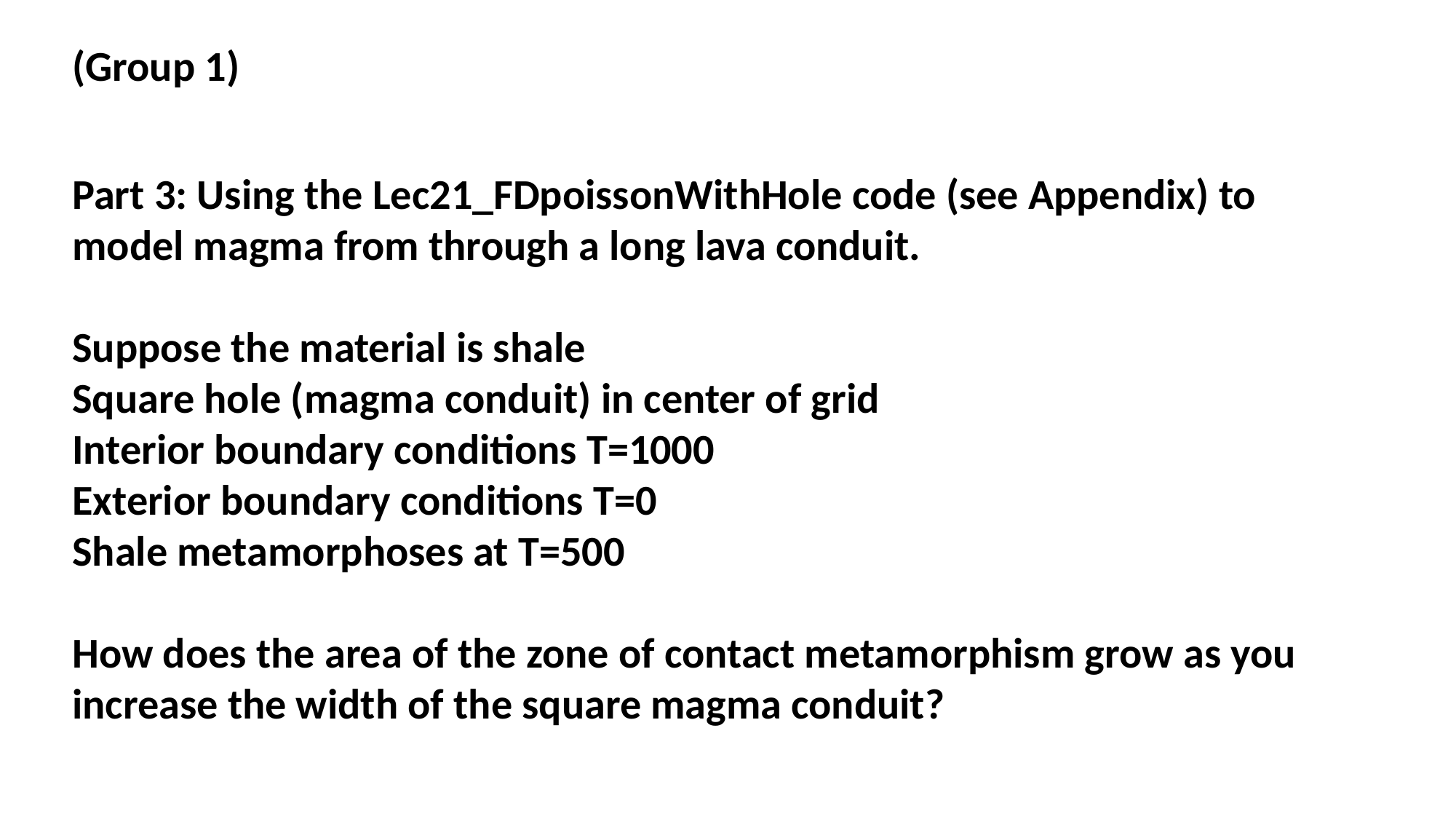

(Group 1)

Part 3: Using the Lec21_FDpoissonWithHole code (see Appendix) to model magma from through a long lava conduit.

Suppose the material is shale
Square hole (magma conduit) in center of grid
Interior boundary conditions T=1000
Exterior boundary conditions T=0
Shale metamorphoses at T=500

How does the area of the zone of contact metamorphism grow as you increase the width of the square magma conduit?